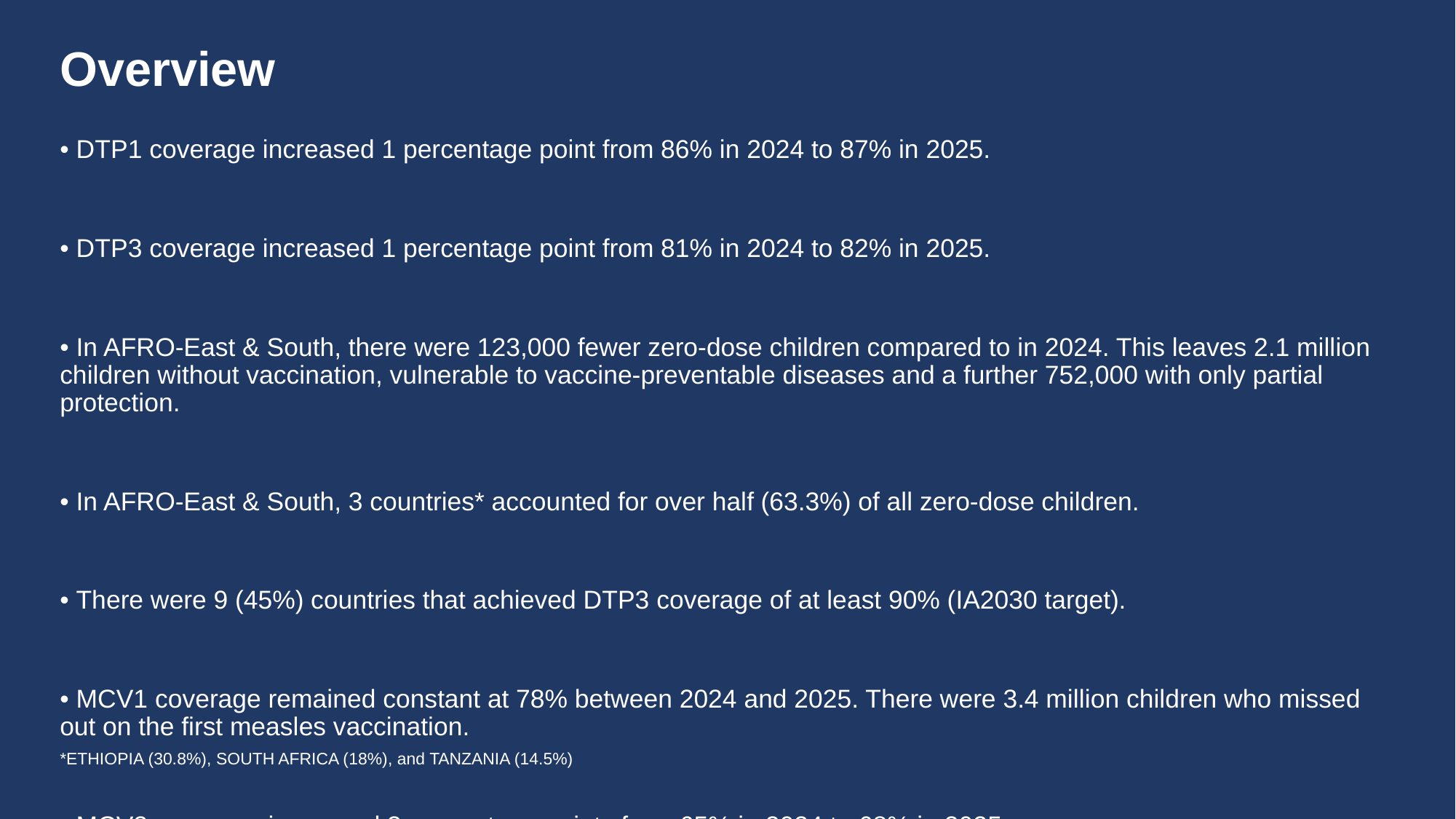

# Overview
• DTP1 coverage increased 1 percentage point from 86% in 2024 to 87% in 2025.

• DTP3 coverage increased 1 percentage point from 81% in 2024 to 82% in 2025.

• In AFRO-East & South, there were 123,000 fewer zero-dose children compared to in 2024. This leaves 2.1 million children without vaccination, vulnerable to vaccine-preventable diseases and a further 752,000 with only partial protection.

• In AFRO-East & South, 3 countries* accounted for over half (63.3%) of all zero-dose children.

• There were 9 (45%) countries that achieved DTP3 coverage of at least 90% (IA2030 target).

• MCV1 coverage remained constant at 78% between 2024 and 2025. There were 3.4 million children who missed out on the first measles vaccination.

• MCV2 coverage increased 3 percentage points from 65% in 2024 to 68% in 2025.

• Last dose coverage of HPV vaccination (HPVc) among girls increased from 63% to 69% in 2025.
*ETHIOPIA (30.8%), SOUTH AFRICA (18%), and TANZANIA (14.5%)